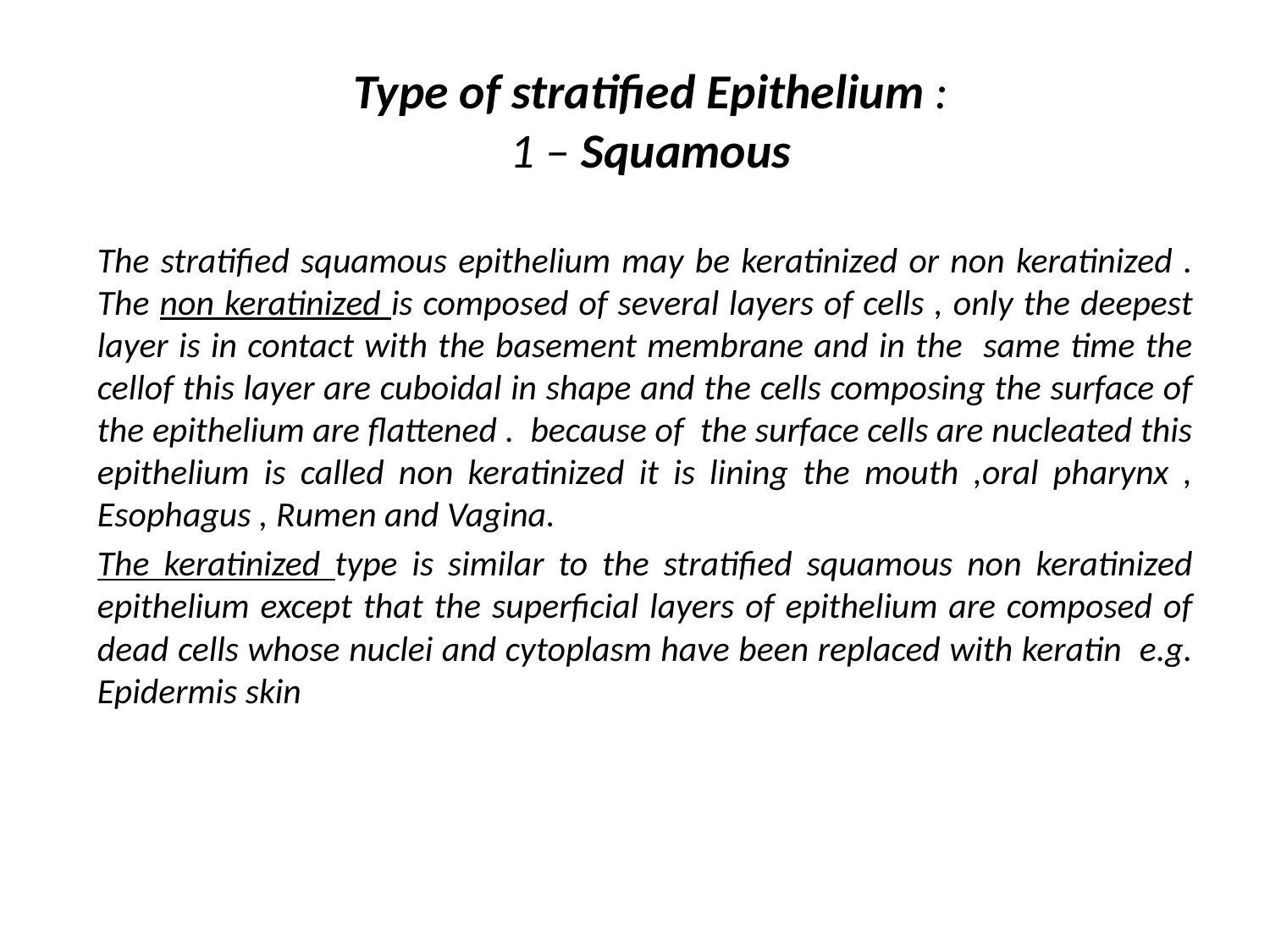

# Type of stratified Epithelium : 1 – Squamous

The stratified squamous epithelium may be keratinized or non keratinized . The non keratinized is composed of several layers of cells , only the deepest layer is in contact with the basement membrane and in the  same time the cellof this layer are cuboidal in shape and the cells composing the surface of the epithelium are flattened .  because of  the surface cells are nucleated this epithelium is called non keratinized it is lining the mouth ,oral pharynx , Esophagus , Rumen and Vagina.
The keratinized type is similar to the stratified squamous non keratinized epithelium except that the superficial layers of epithelium are composed of dead cells whose nuclei and cytoplasm have been replaced with keratin  e.g. Epidermis skin